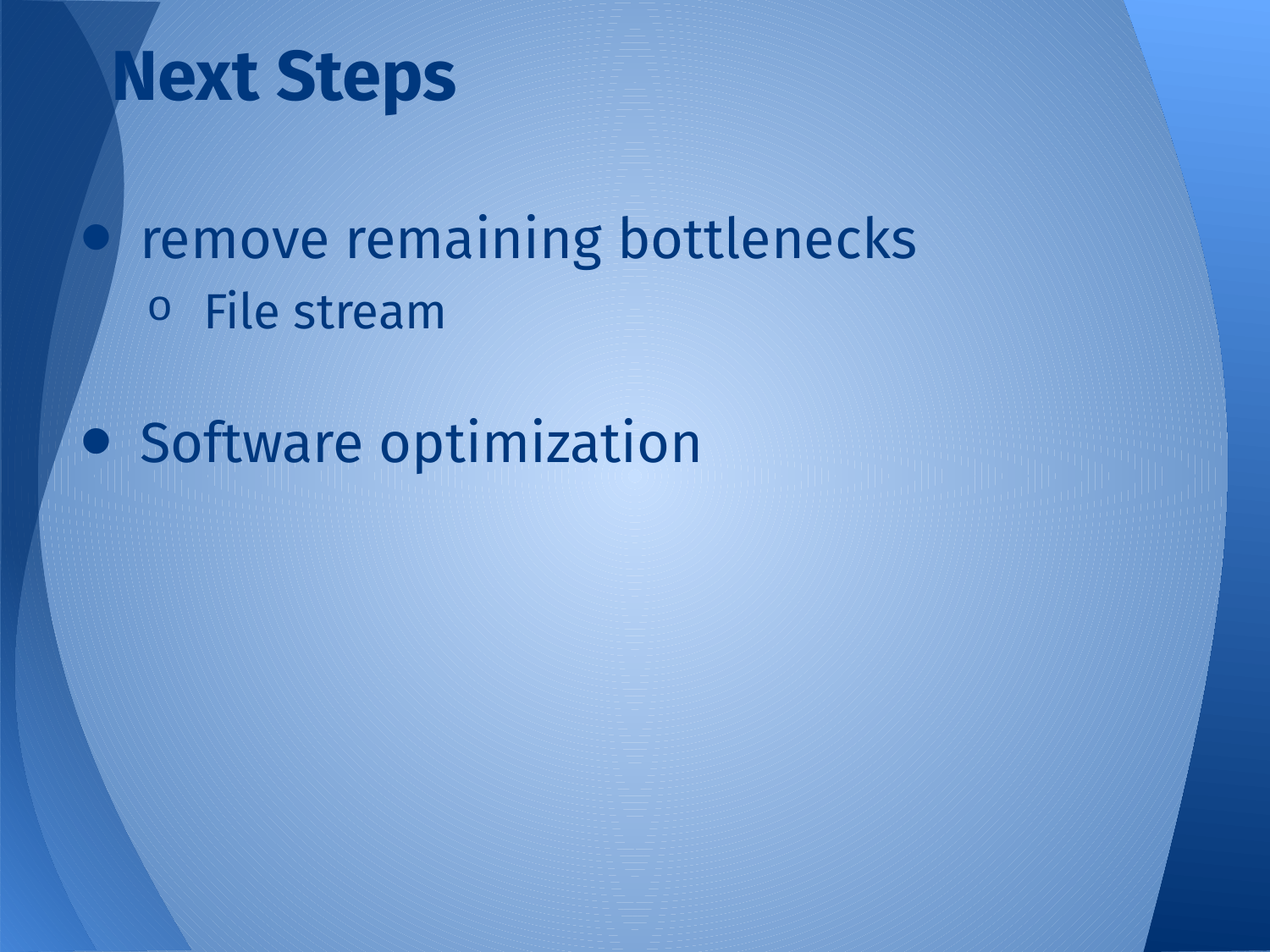

# Next Steps
remove remaining bottlenecks
File stream

Software optimization